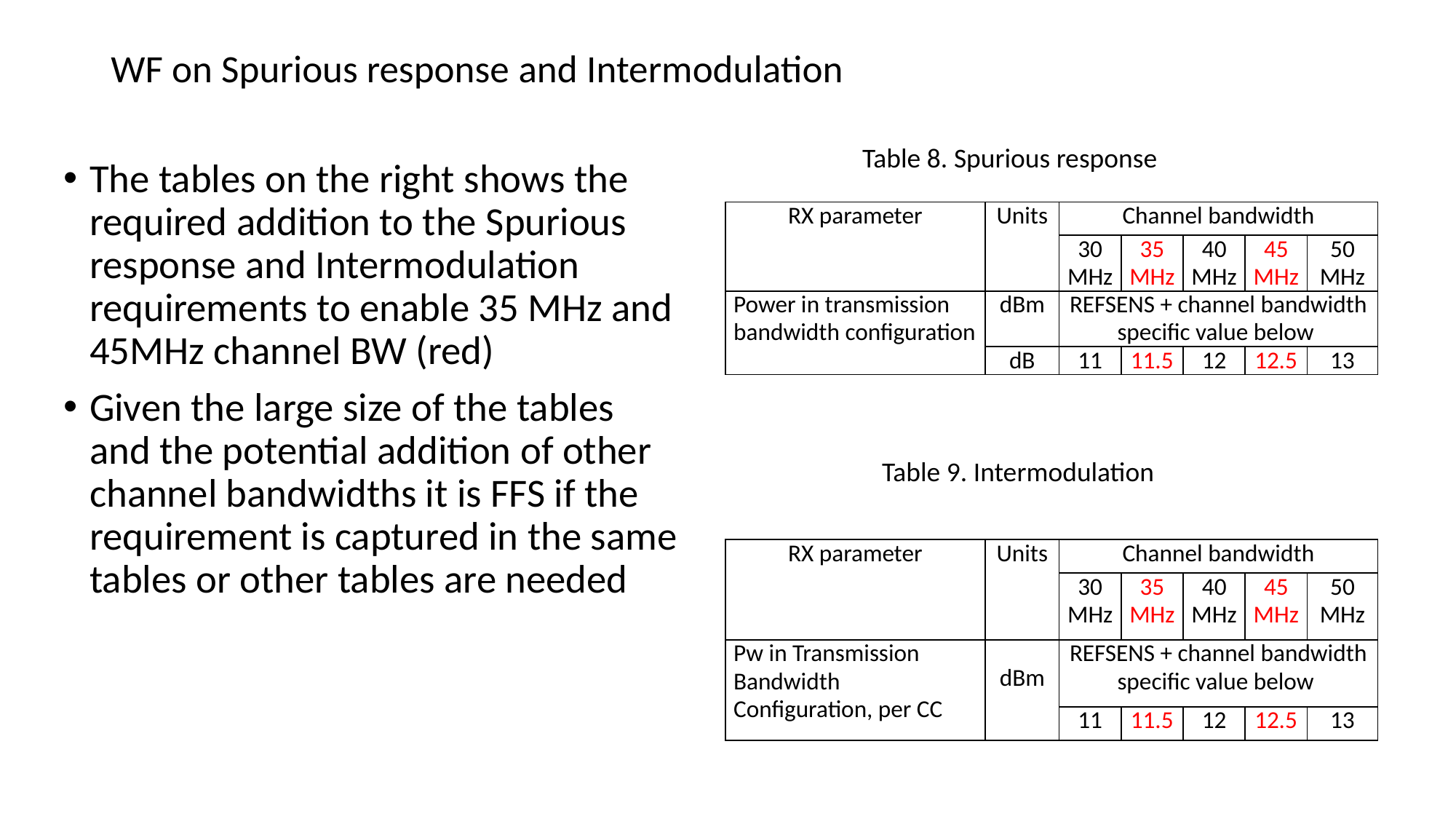

# WF on Spurious response and Intermodulation
Table 8. Spurious response
The tables on the right shows the required addition to the Spurious response and Intermodulation requirements to enable 35 MHz and 45MHz channel BW (red)
Given the large size of the tables and the potential addition of other channel bandwidths it is FFS if the requirement is captured in the same tables or other tables are needed
| RX parameter | Units | Channel bandwidth |  |  |  |  |
| --- | --- | --- | --- | --- | --- | --- |
|  |  | 30 MHz | 35 MHz | 40 MHz | 45 MHz | 50 MHz |
| Power in transmission bandwidth configuration | dBm | REFSENS + channel bandwidth specific value below |  |  |  |  |
|  | dB | 11 | 11.5 | 12 | 12.5 | 13 |
Table 9. Intermodulation
| RX parameter | Units | Channel bandwidth |  |  |  |  |
| --- | --- | --- | --- | --- | --- | --- |
|  |  | 30 MHz | 35 MHz | 40 MHz | 45 MHz | 50 MHz |
| Pw in Transmission Bandwidth Configuration, per CC | dBm | REFSENS + channel bandwidth specific value below |  |  |  |  |
|  |  | 11 | 11.5 | 12 | 12.5 | 13 |